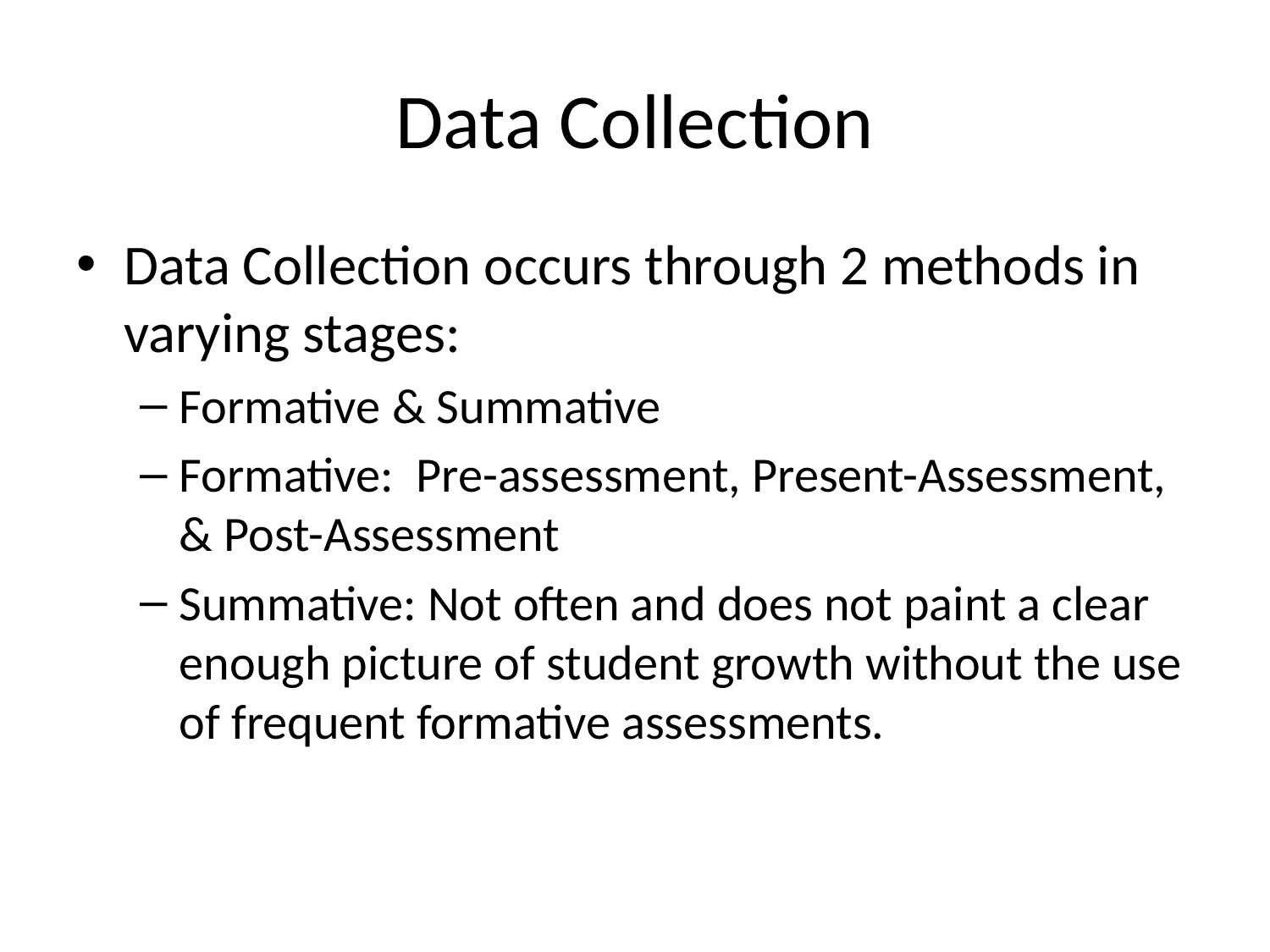

# Data Collection
Data Collection occurs through 2 methods in varying stages:
Formative & Summative
Formative:  Pre-assessment, Present-Assessment, & Post-Assessment
Summative: Not often and does not paint a clear enough picture of student growth without the use of frequent formative assessments.